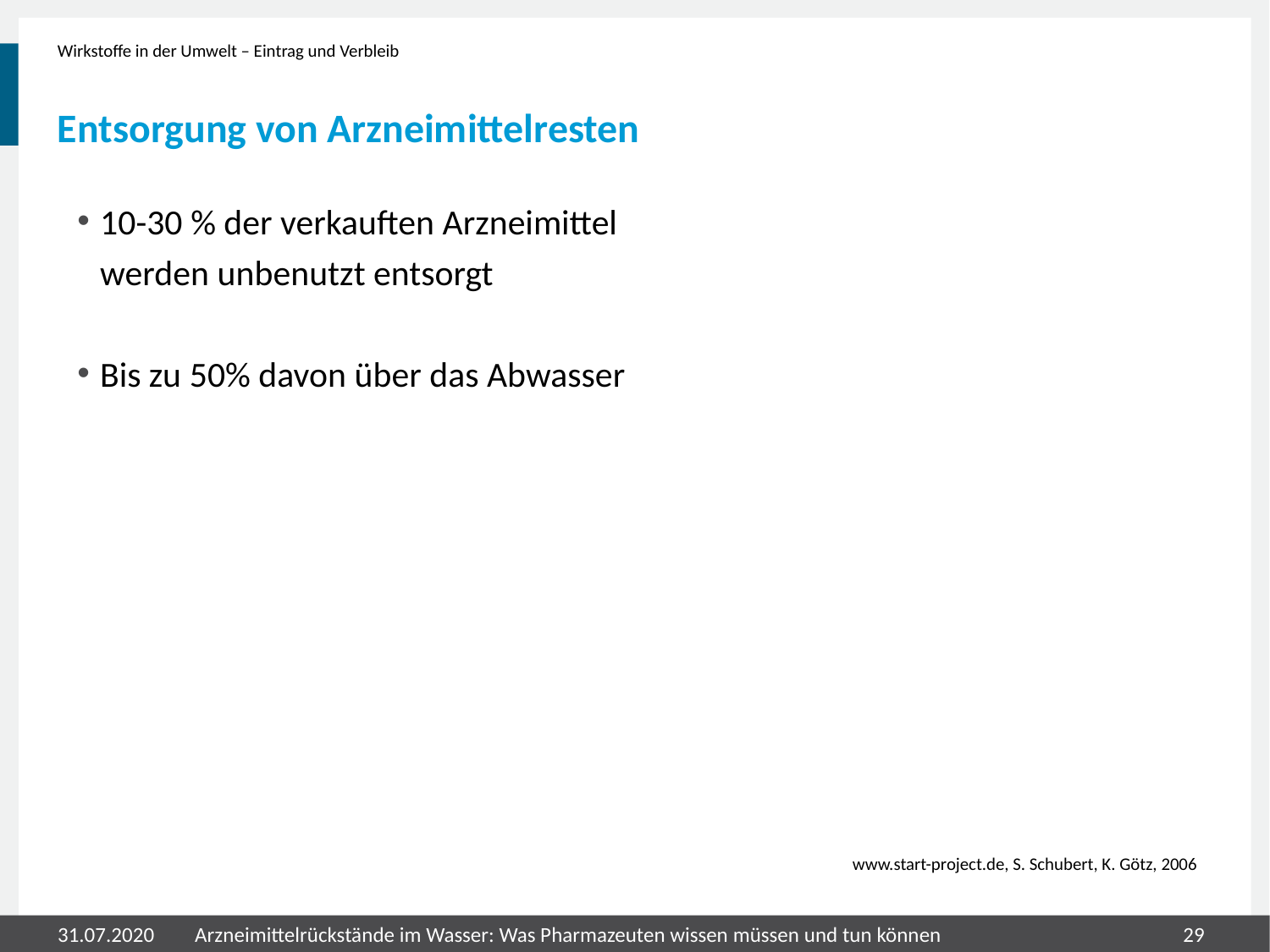

Wirkstoffe in der Umwelt – Eintrag und Verbleib

# Entsorgung von Arzneimittelresten
10-30 % der verkauften Arzneimittel werden unbenutzt entsorgt

Bis zu 50% davon über das Abwasser

www.start-project.de, S. Schubert, K. Götz, 2006
31.07.2020
Arzneimittelrückstände im Wasser: Was Pharmazeuten wissen müssen und tun können
29